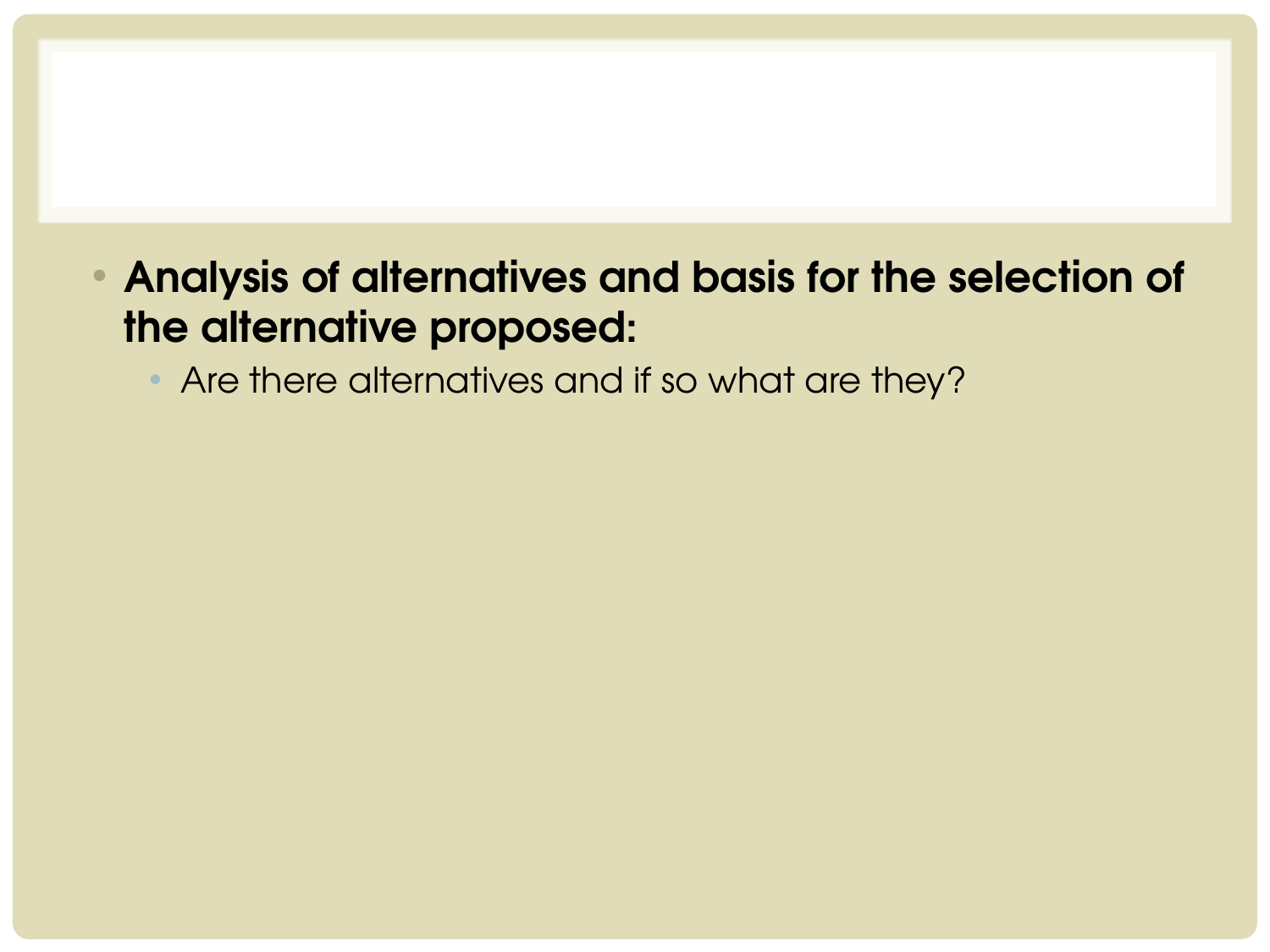

#
Analysis of alternatives and basis for the selection of the alternative proposed:
Are there alternatives and if so what are they?